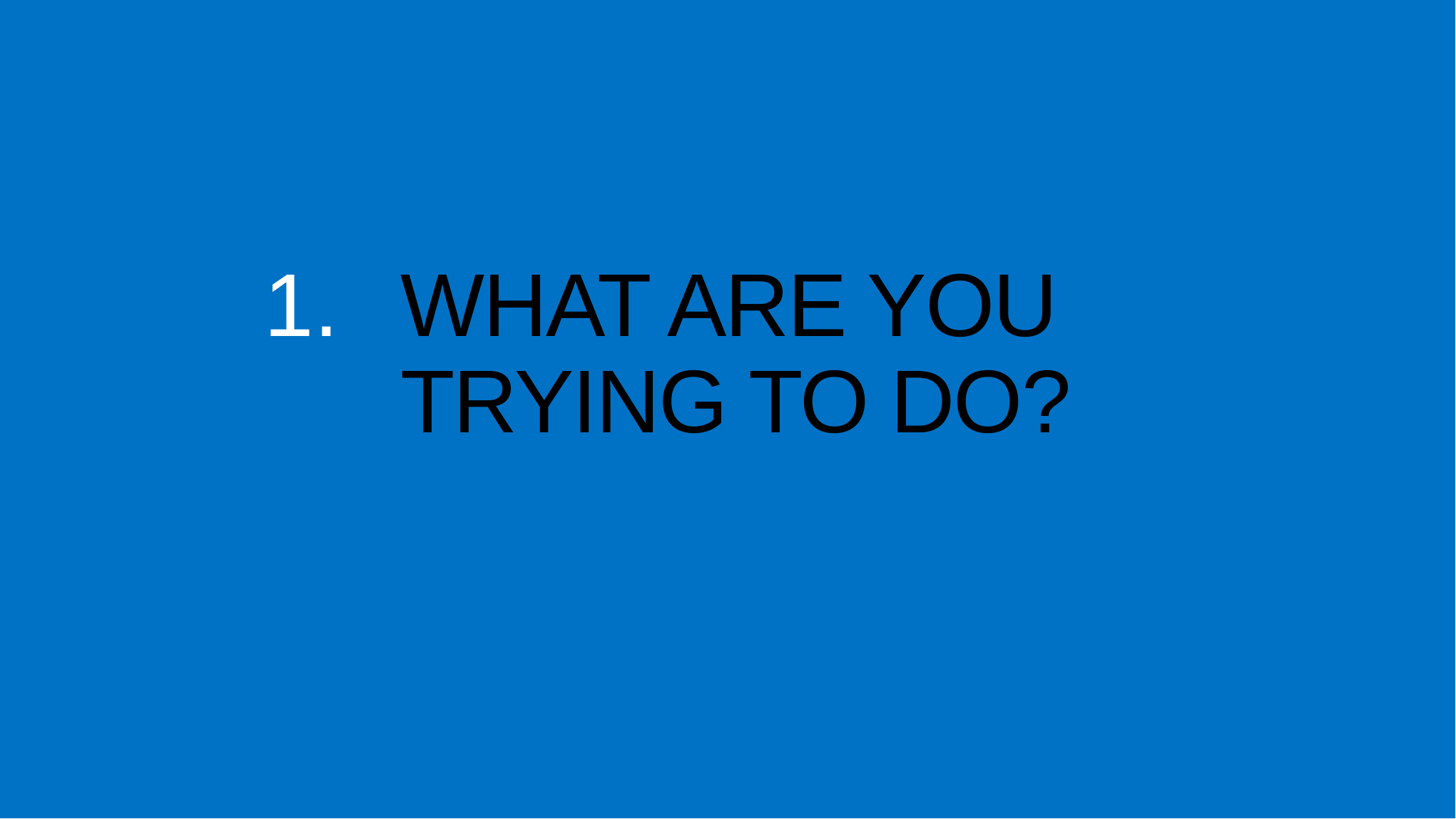

# WHAT ARE YOU TRYING TO DO?